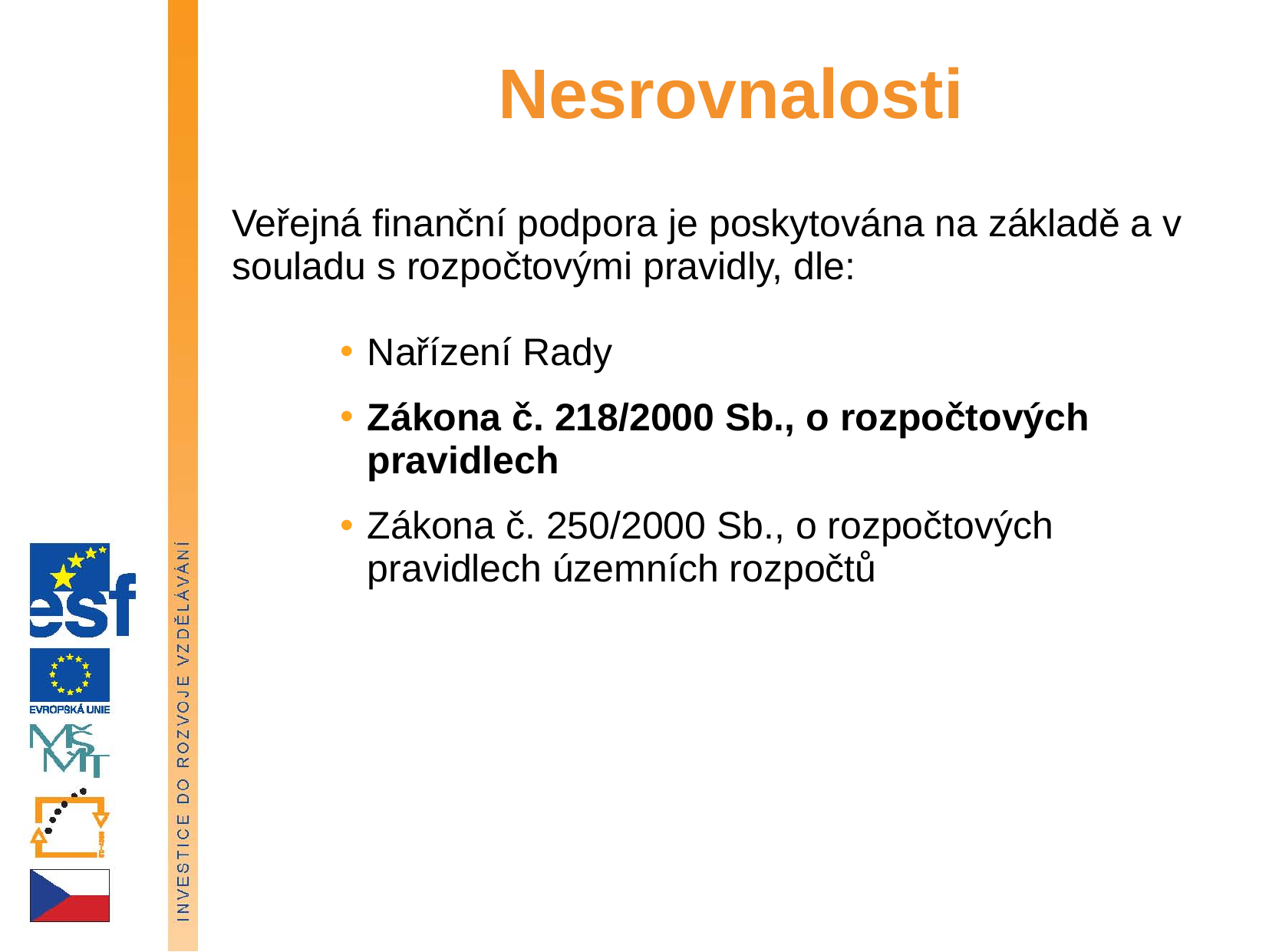

# Nesrovnalosti
Veřejná finanční podpora je poskytována na základě a v souladu s rozpočtovými pravidly, dle:

Nařízení Rady
Zákona č. 218/2000 Sb., o rozpočtových pravidlech
Zákona č. 250/2000 Sb., o rozpočtových pravidlech územních rozpočtů